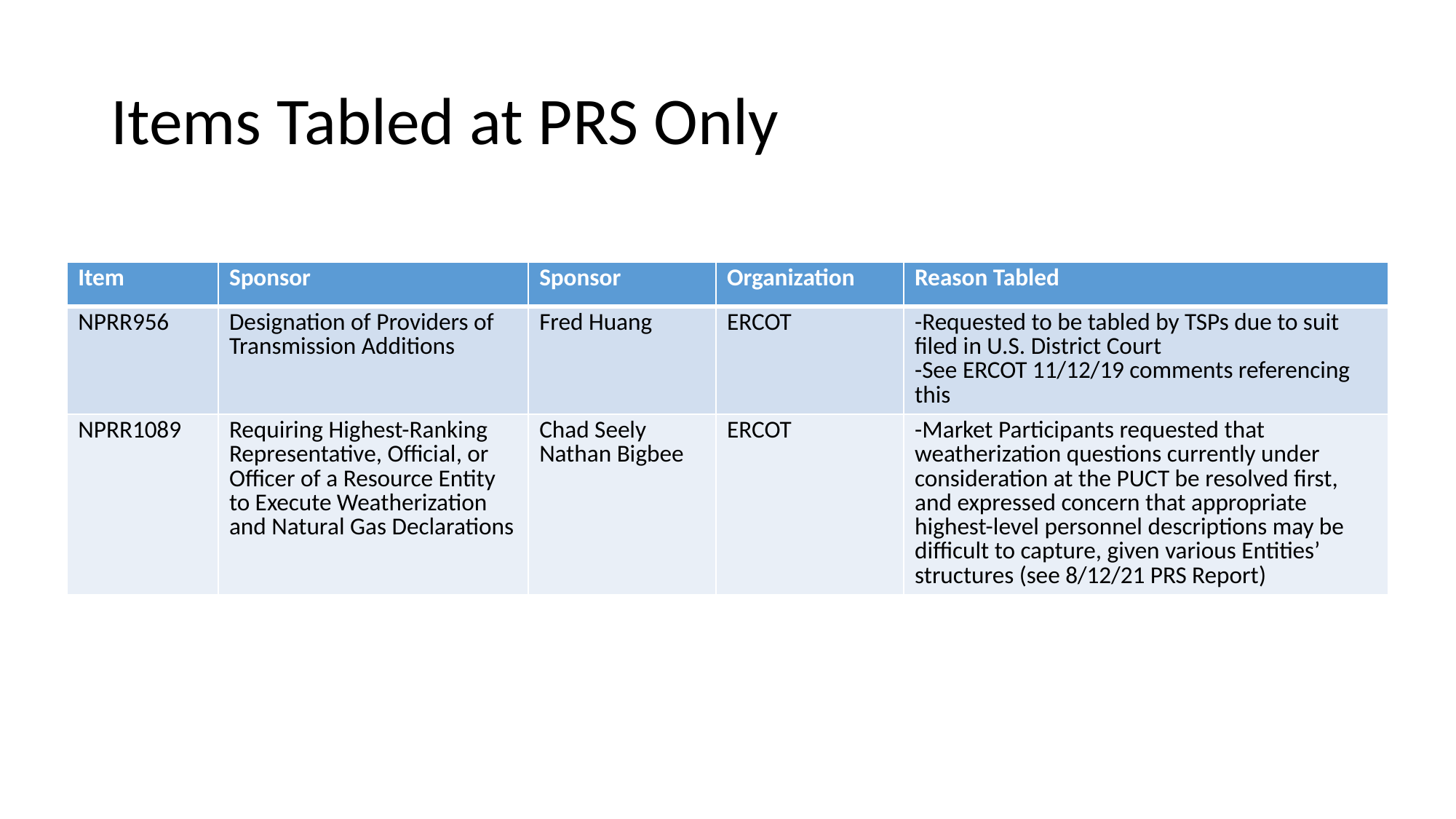

# Items Tabled at PRS Only
| Item | Sponsor | Sponsor | Organization | Reason Tabled |
| --- | --- | --- | --- | --- |
| NPRR956 | Designation of Providers of Transmission Additions | Fred Huang | ERCOT | -Requested to be tabled by TSPs due to suit filed in U.S. District Court -See ERCOT 11/12/19 comments referencing this |
| NPRR1089 | Requiring Highest-Ranking Representative, Official, or Officer of a Resource Entity to Execute Weatherization and Natural Gas Declarations | Chad Seely Nathan Bigbee | ERCOT | -Market Participants requested that weatherization questions currently under consideration at the PUCT be resolved first, and expressed concern that appropriate highest-level personnel descriptions may be difficult to capture, given various Entities’ structures (see 8/12/21 PRS Report) |